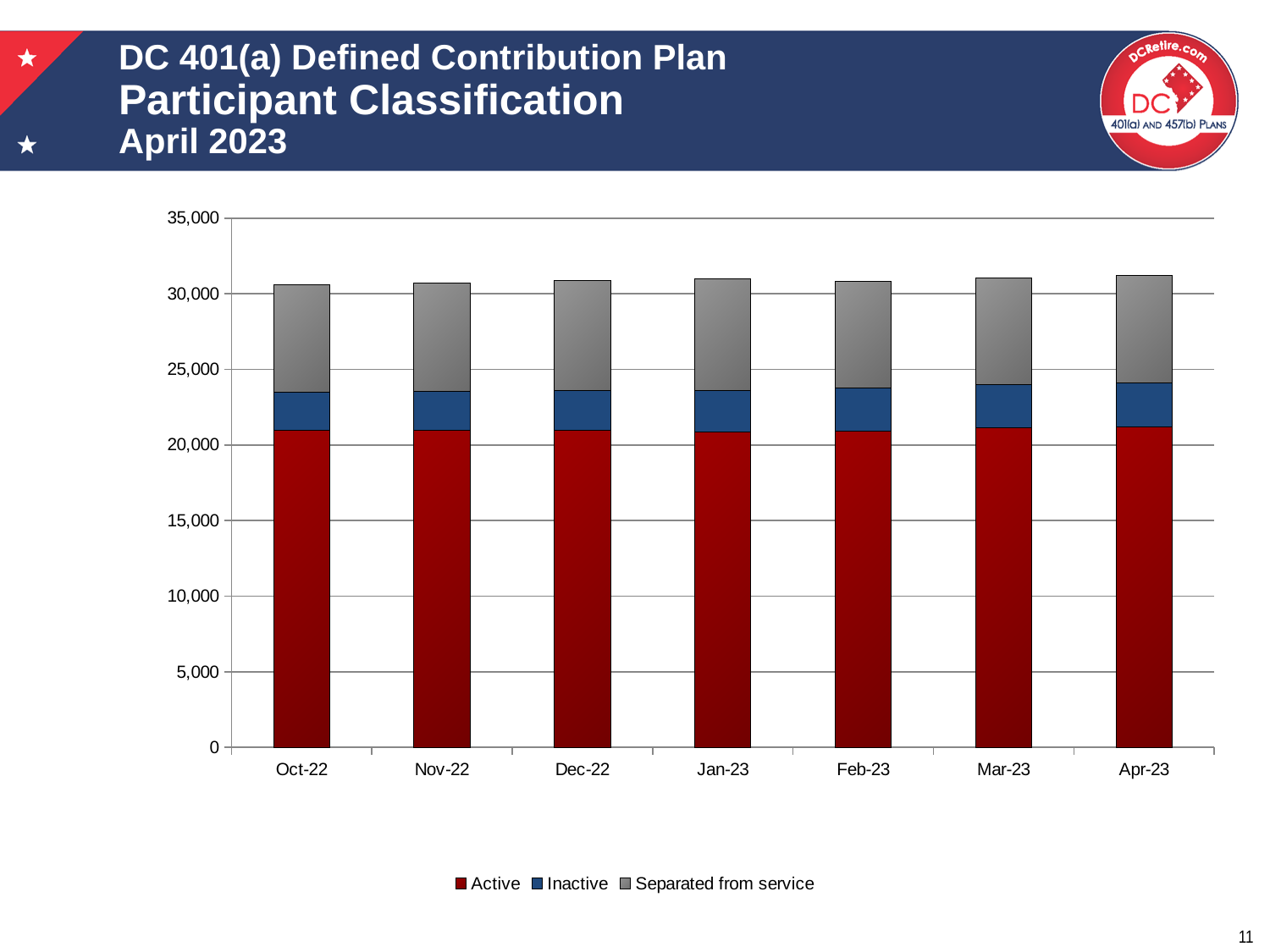

# DC 401(a) Defined Contribution Plan Participant Classification April 2023

### Chart

| Category | Active | Inactive | Separated from service |
|---|---|---|---|
| Oct-22 | 20949.0 | 2532.0 | 7092.0 |
| Nov-22 | 20992.0 | 2541.0 | 7179.0 |
| Dec-22 | 20988.0 | 2624.0 | 7257.0 |
| Jan-23 | 20863.0 | 2745.0 | 7355.0 |
| Feb-23 | 20938.0 | 2859.0 | 7053.0 |
| Mar-23 | 21124.0 | 2876.0 | 7046.0 |
| Apr-23 | 21205.0 | 2889.0 | 7123.0 |